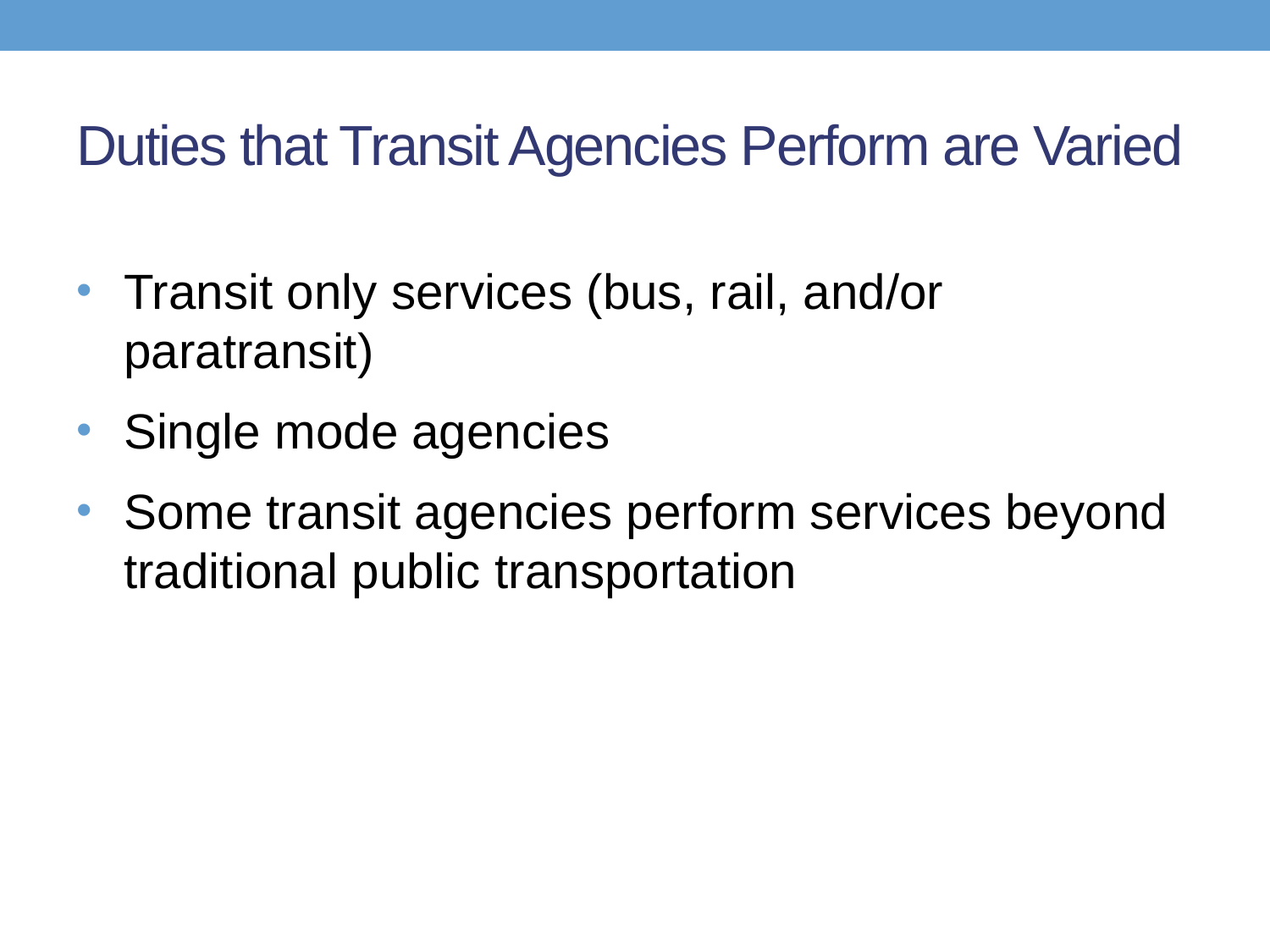

# Duties that Transit Agencies Perform are Varied
Transit only services (bus, rail, and/or paratransit)
Single mode agencies
Some transit agencies perform services beyond traditional public transportation